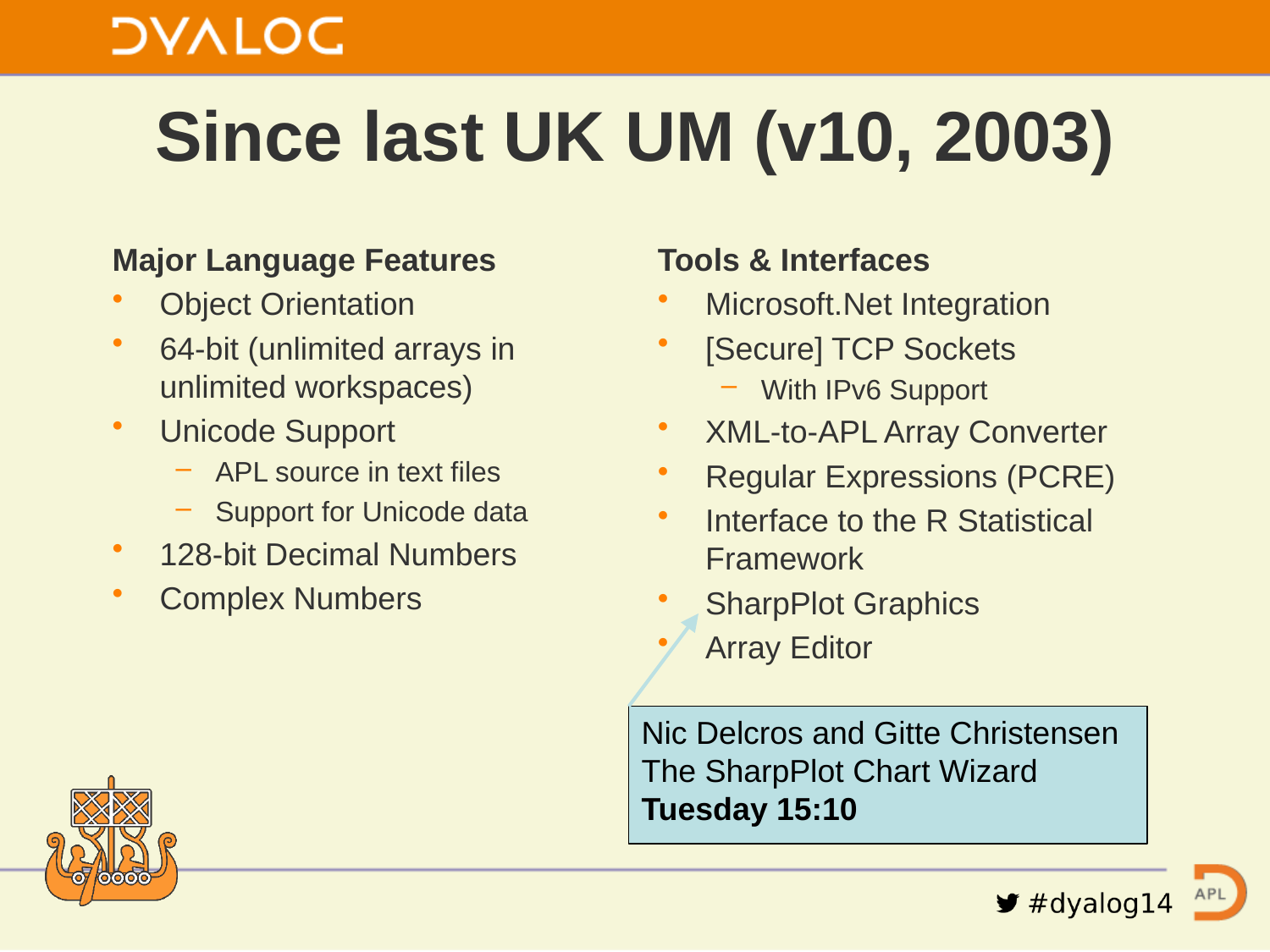

# Since last UK UM (v10, 2003)
Major Language Features
Object Orientation
64-bit (unlimited arrays in unlimited workspaces)
Unicode Support
APL source in text files
Support for Unicode data
128-bit Decimal Numbers
Complex Numbers
Tools & Interfaces
Microsoft.Net Integration
[Secure] TCP Sockets
With IPv6 Support
XML-to-APL Array Converter
Regular Expressions (PCRE)
Interface to the R Statistical Framework
SharpPlot Graphics
Array Editor

Nic Delcros and Gitte Christensen
The SharpPlot Chart Wizard
Tuesday 15:10